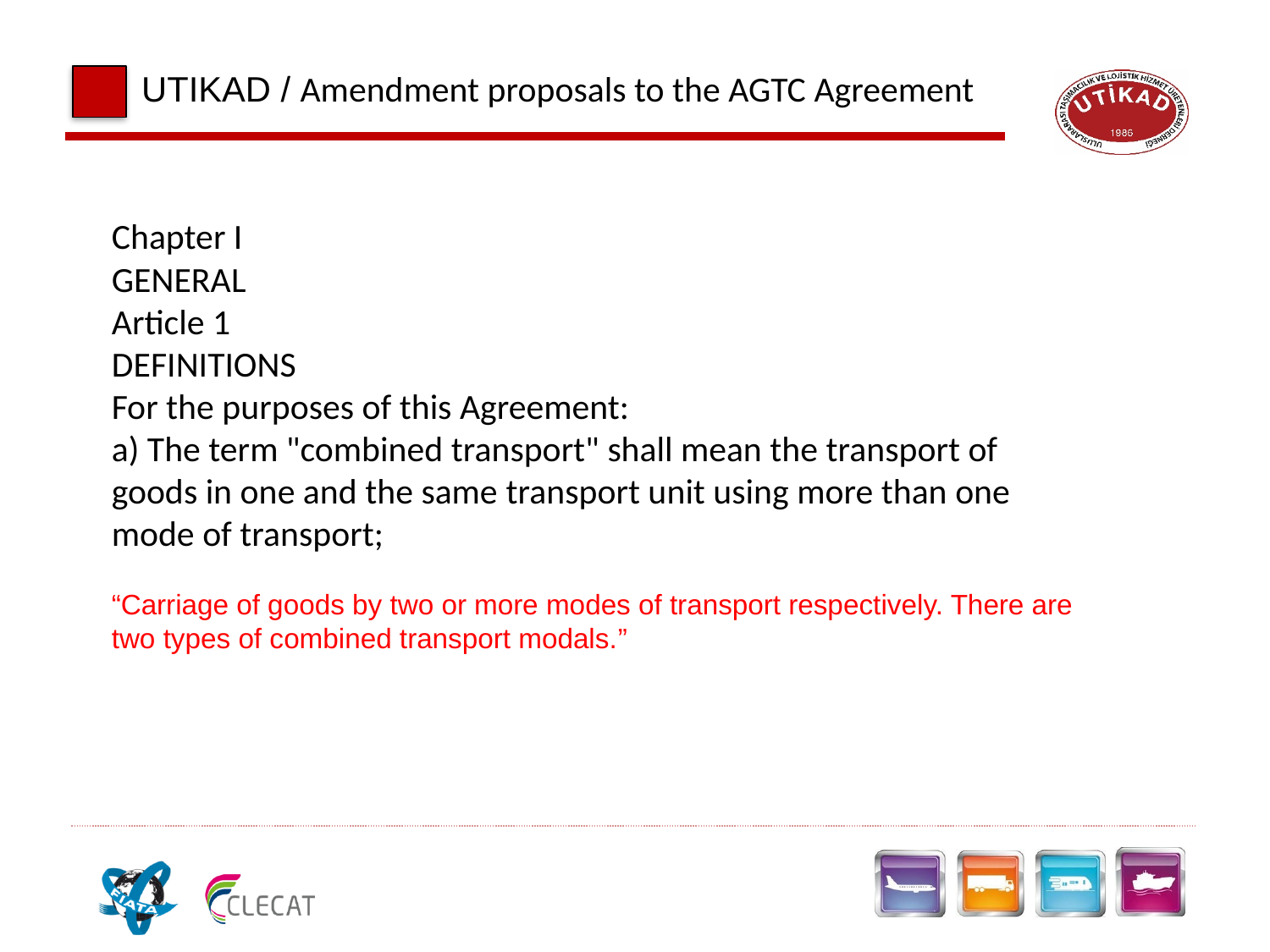

UTIKAD / Amendment proposals to the AGTC Agreement
Chapter I
GENERAL
Article 1
DEFINITIONS
For the purposes of this Agreement:
a) The term "combined transport" shall mean the transport of goods in one and the same transport unit using more than one mode of transport;

“Carriage of goods by two or more modes of transport respectively. There are two types of combined transport modals.”